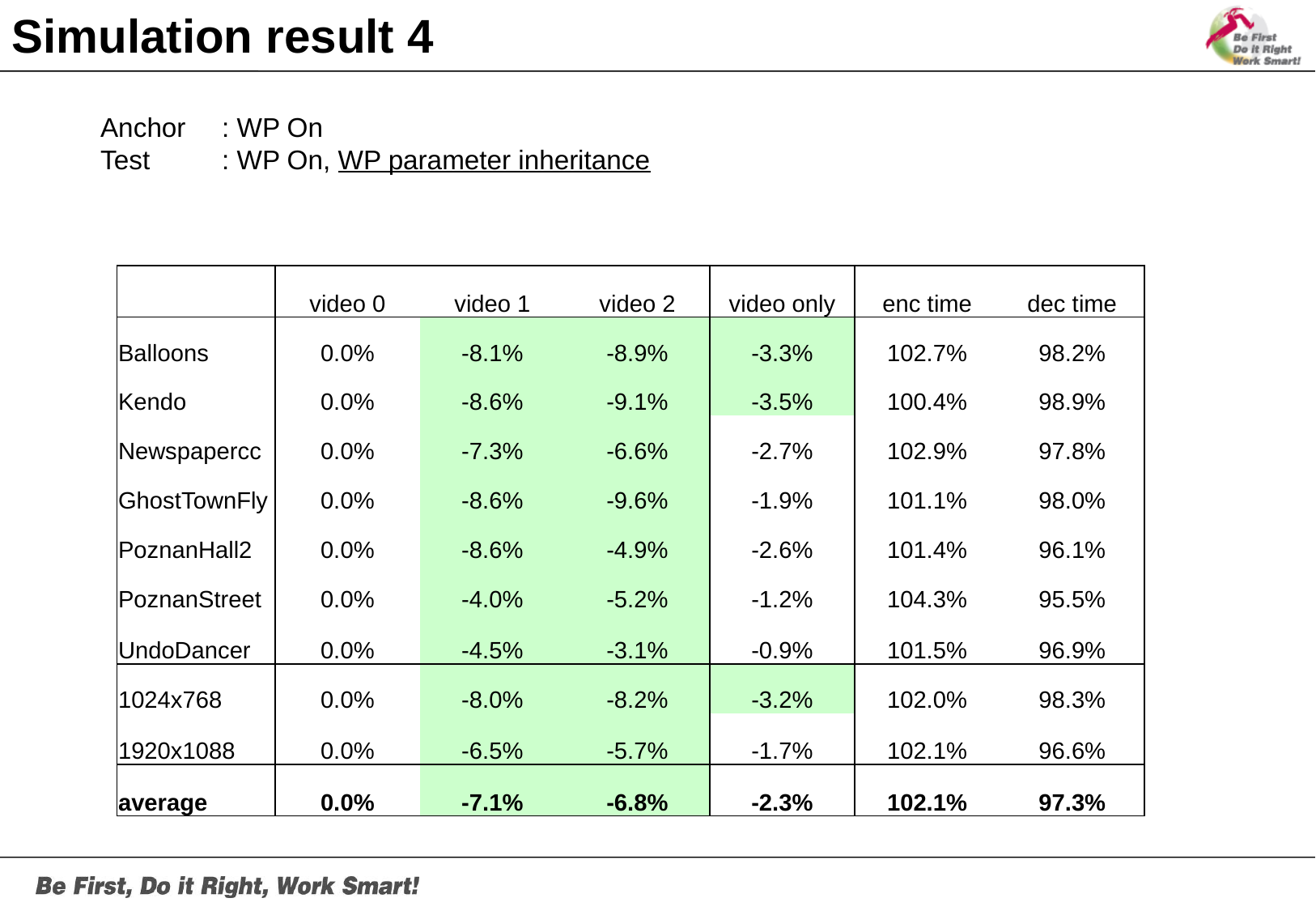

Simulation result 4
Anchor	: WP On
Test    	: WP On, WP parameter inheritance

|  | video 0 | video 1 | video 2 | video only | enc time | dec time |
| --- | --- | --- | --- | --- | --- | --- |
| Balloons | 0.0% | -8.1% | -8.9% | -3.3% | 102.7% | 98.2% |
| Kendo | 0.0% | -8.6% | -9.1% | -3.5% | 100.4% | 98.9% |
| Newspapercc | 0.0% | -7.3% | -6.6% | -2.7% | 102.9% | 97.8% |
| GhostTownFly | 0.0% | -8.6% | -9.6% | -1.9% | 101.1% | 98.0% |
| PoznanHall2 | 0.0% | -8.6% | -4.9% | -2.6% | 101.4% | 96.1% |
| PoznanStreet | 0.0% | -4.0% | -5.2% | -1.2% | 104.3% | 95.5% |
| UndoDancer | 0.0% | -4.5% | -3.1% | -0.9% | 101.5% | 96.9% |
| 1024x768 | 0.0% | -8.0% | -8.2% | -3.2% | 102.0% | 98.3% |
| 1920x1088 | 0.0% | -6.5% | -5.7% | -1.7% | 102.1% | 96.6% |
| average | 0.0% | -7.1% | -6.8% | -2.3% | 102.1% | 97.3% |